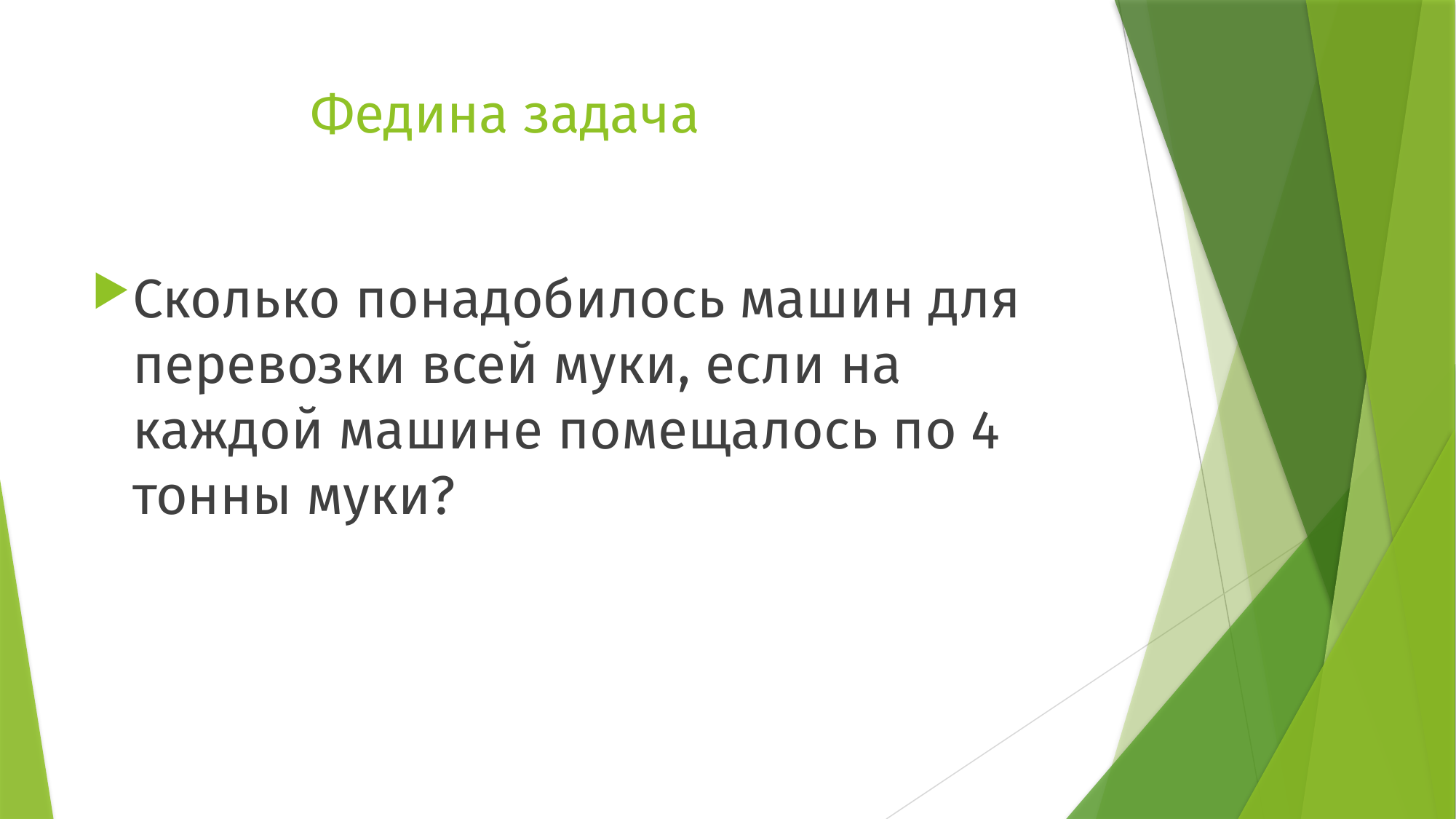

# Федина задача
Сколько понадобилось машин для перевозки всей муки, если на каждой машине помещалось по 4 тонны муки?